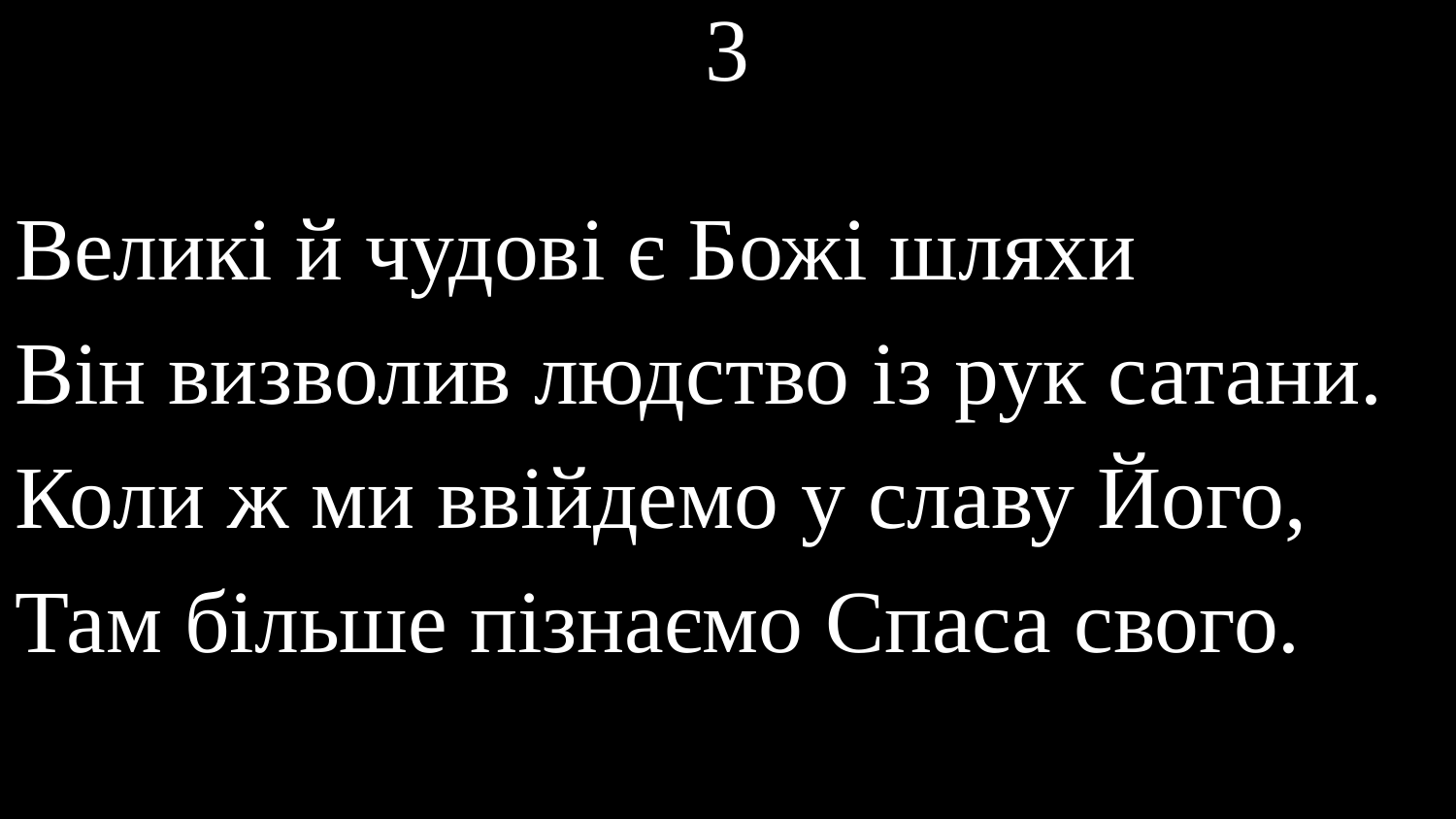

# 3
Великі й чудові є Божі шляхи
Він визволив людство із рук сатани.
Коли ж ми ввійдемо у славу Його,
Там більше пізнаємо Спаса свого.